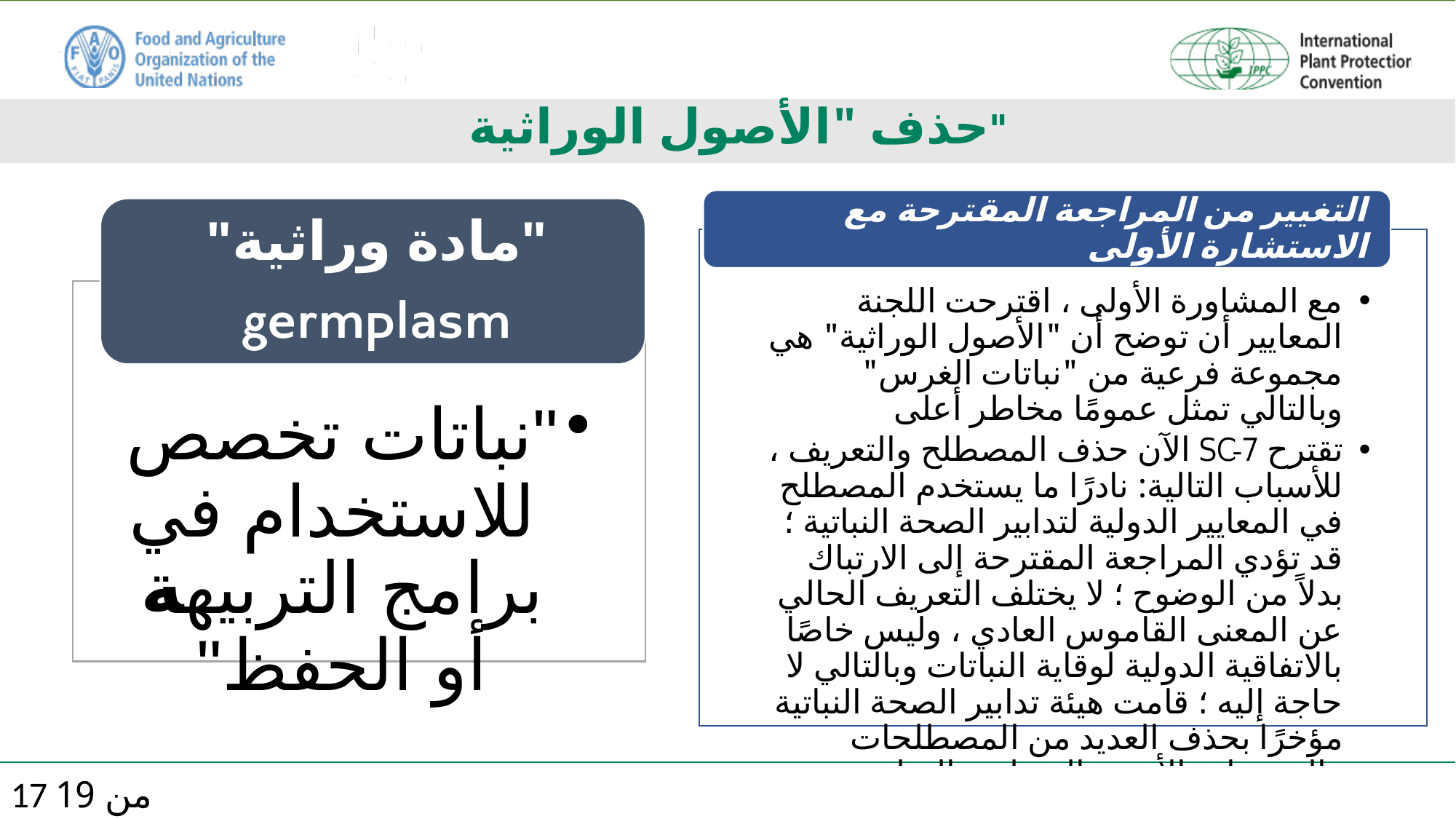

# حذف "الأصول الوراثية"
مع المشاورة الأولى ، اقترحت اللجنة المعاییر أن توضح أن "الأصول الوراثية" هي مجموعة فرعية من "نباتات الغرس" وبالتالي تمثل عمومًا مخاطر أعلى
تقترح SC-7 الآن حذف المصطلح والتعريف ، للأسباب التالية: نادرًا ما يستخدم المصطلح في المعايير الدولية لتدابير الصحة النباتية ؛ قد تؤدي المراجعة المقترحة إلى الارتباك بدلاً من الوضوح ؛ لا يختلف التعريف الحالي عن المعنى القاموس العادي ، وليس خاصًا بالاتفاقية الدولية لوقاية النباتات وبالتالي لا حاجة إليه ؛ قامت هيئة تدابير الصحة النباتية مؤخرًا بحذف العديد من المصطلحات والتعريفات الأخرى المتعلقة بالسلع من المسرد
التغيير من المراجعة المقترحة مع الاستشارة الأولى
"نباتات تخصص  للاستخدام في برامج التربیهة أو الحفظ"
"مادة وراثية"
germplasm
17 من 19